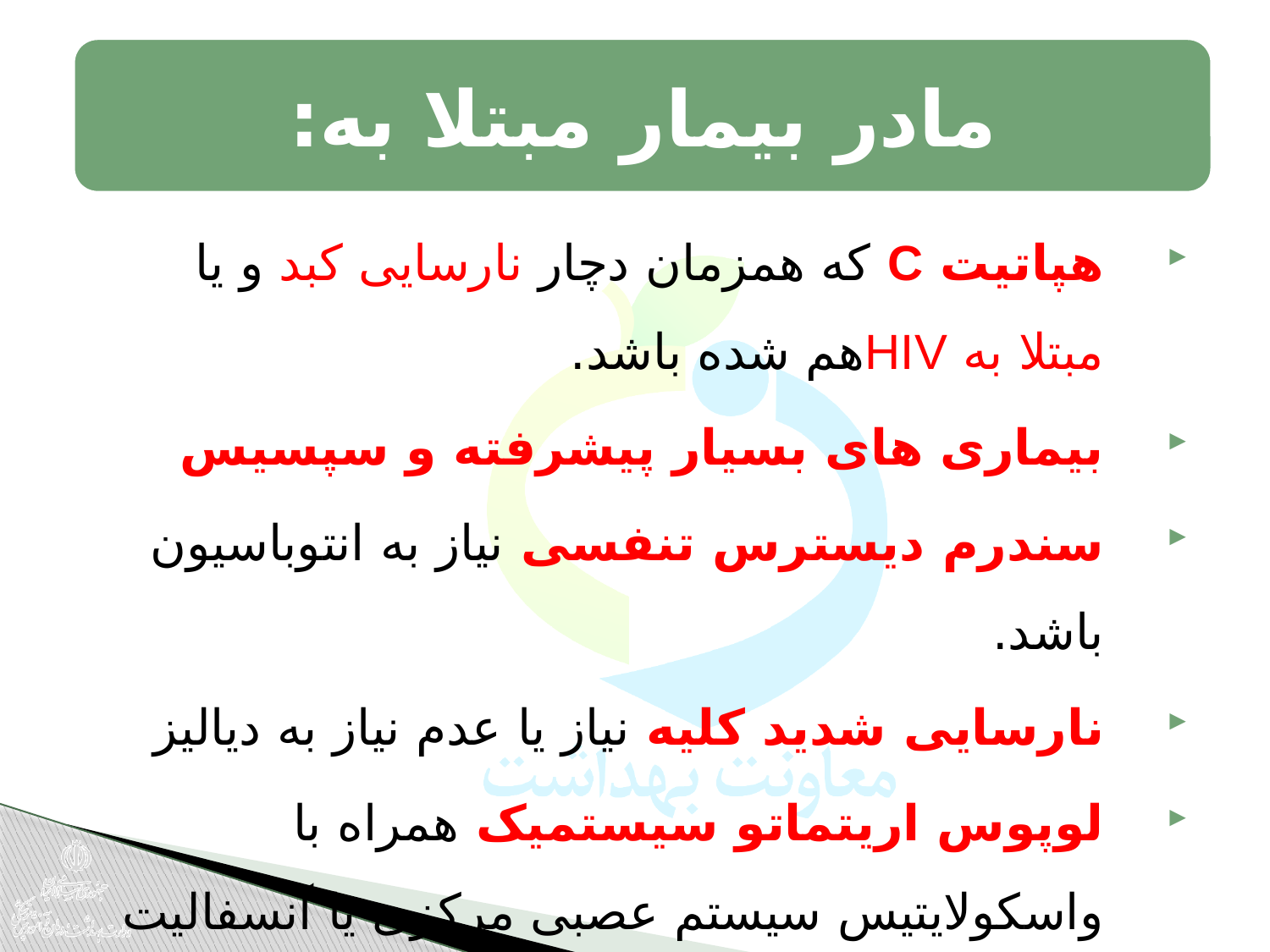

مادر بیمار مبتلا به:
هپاتیت C که همزمان دچار نارسایی کبد و یا مبتلا به HIVهم شده باشد.
بیماری های بسیار پیشرفته و سپسیس
سندرم دیسترس تنفسی نیاز به انتوباسیون باشد.
نارسایی شدید کلیه نیاز یا عدم نیاز به دیالیز
لوپوس اریتماتو سیستمیک همراه با واسکولایتیس سیستم عصبی مرکزی یا آنسفالیت